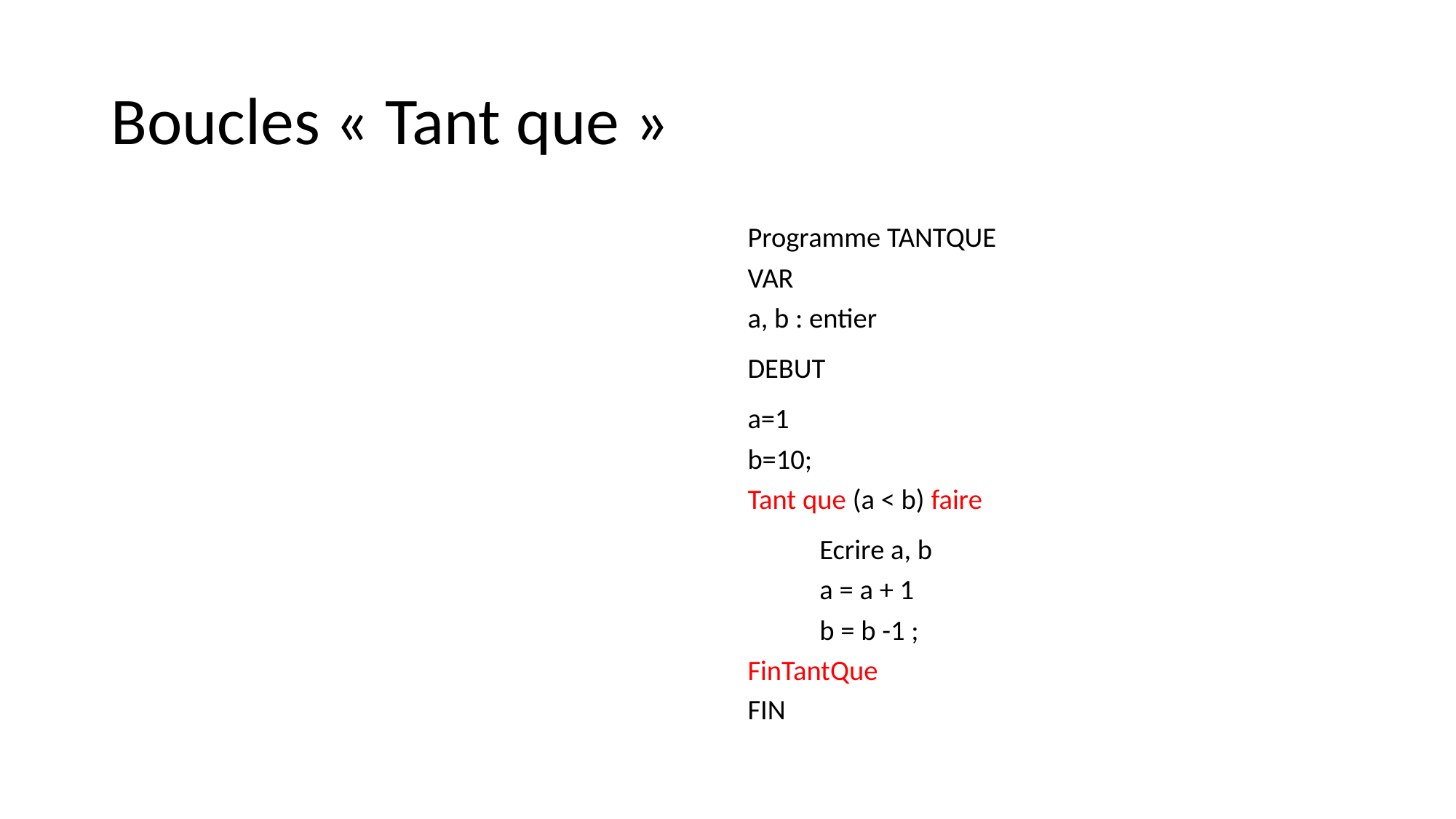

# Boucles « Tant que »

Programme TANTQUE
VAR
a, b : entier
DEBUT
a=1
b=10;
Tant que (a < b) faire
	Ecrire a, b   
 	a = a + 1
	b = b -1 ;
FinTantQue
FIN